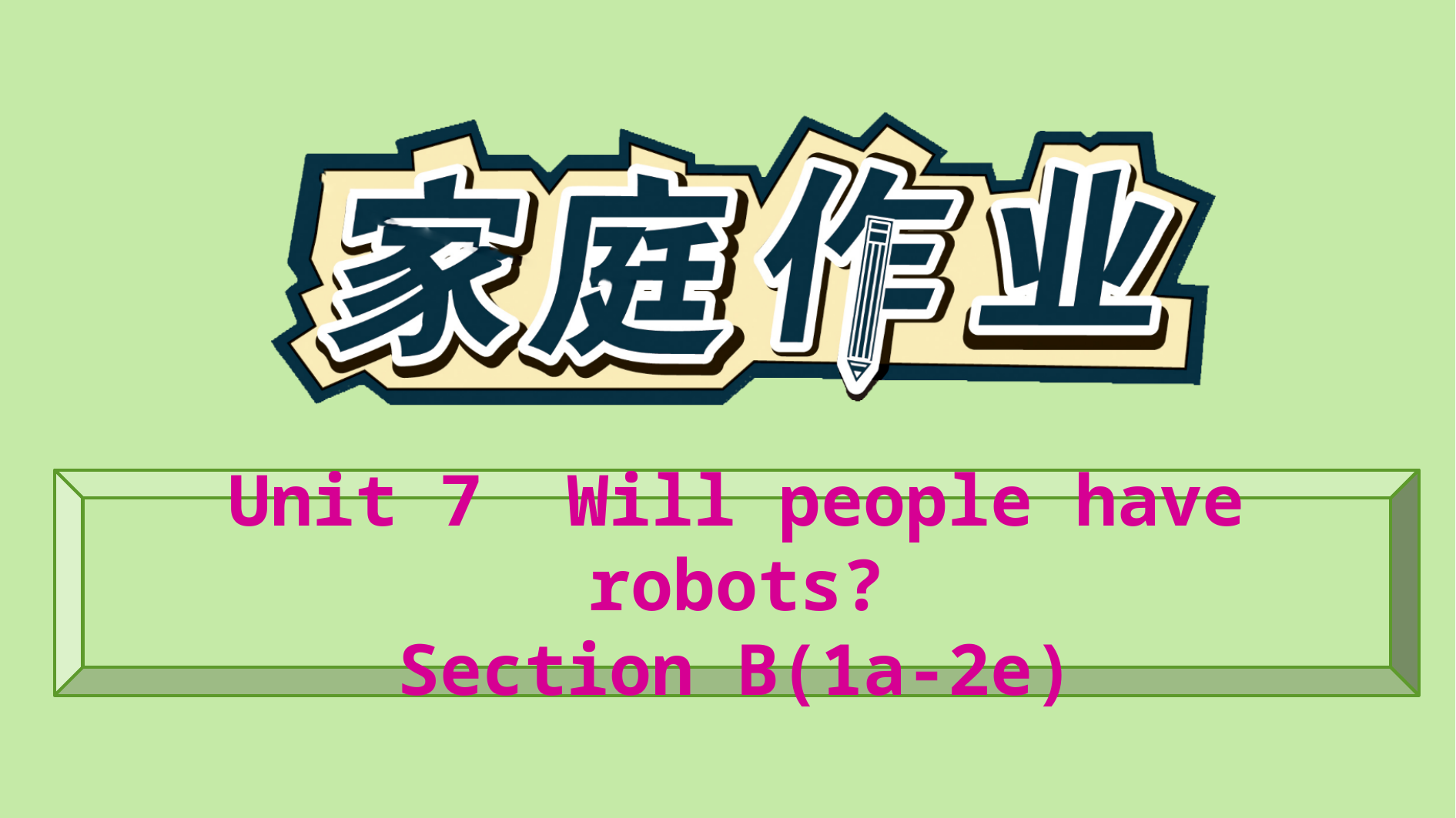

Unit 7  Will people have robots?
Section B(1a-2e)